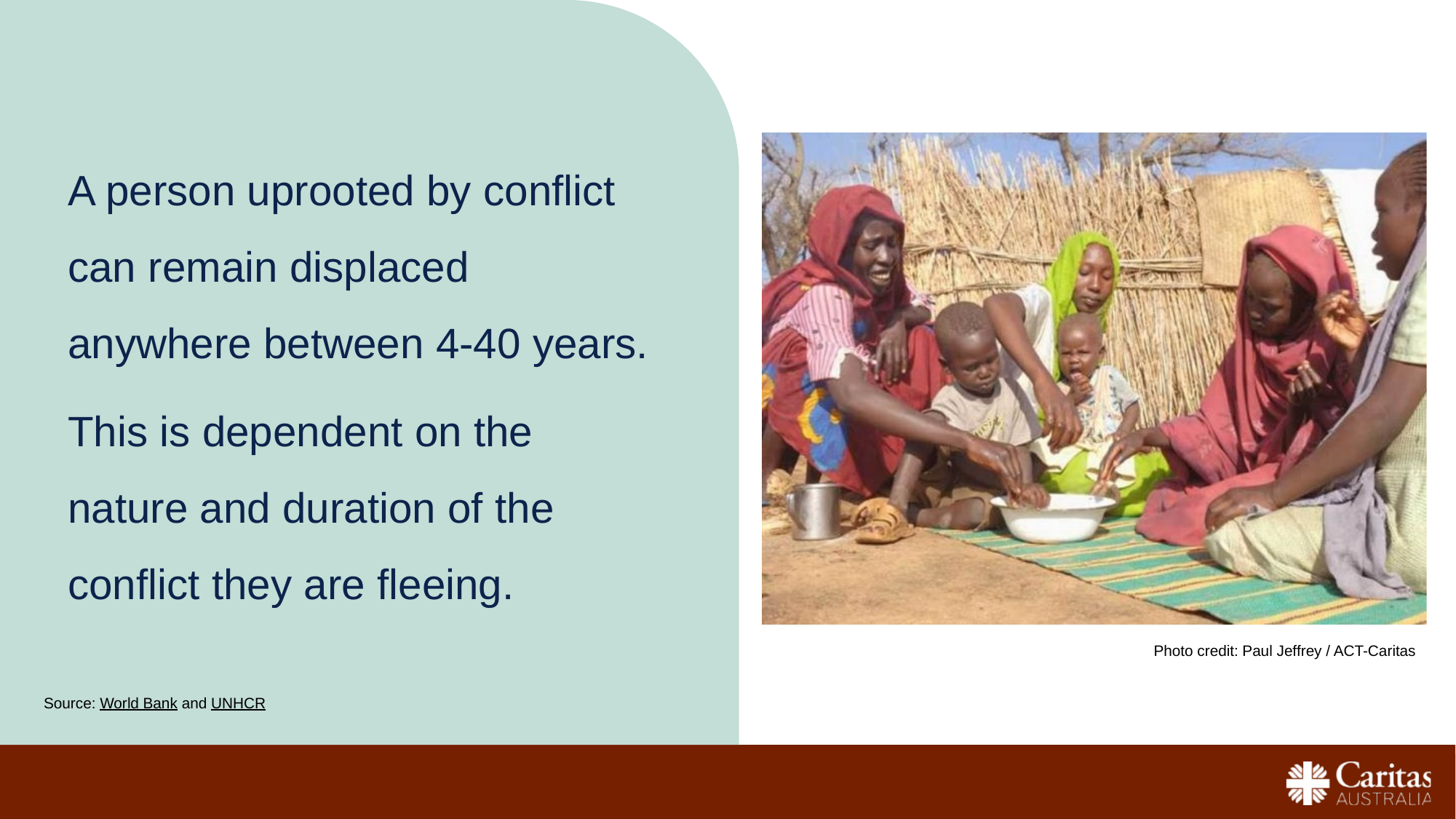

A person uprooted by conflict can remain displaced anywhere between 4-40 years.
This is dependent on the nature and duration of the conflict they are fleeing.

Photo credit: Paul Jeffrey / ACT-Caritas
Source: World Bank and UNHCR